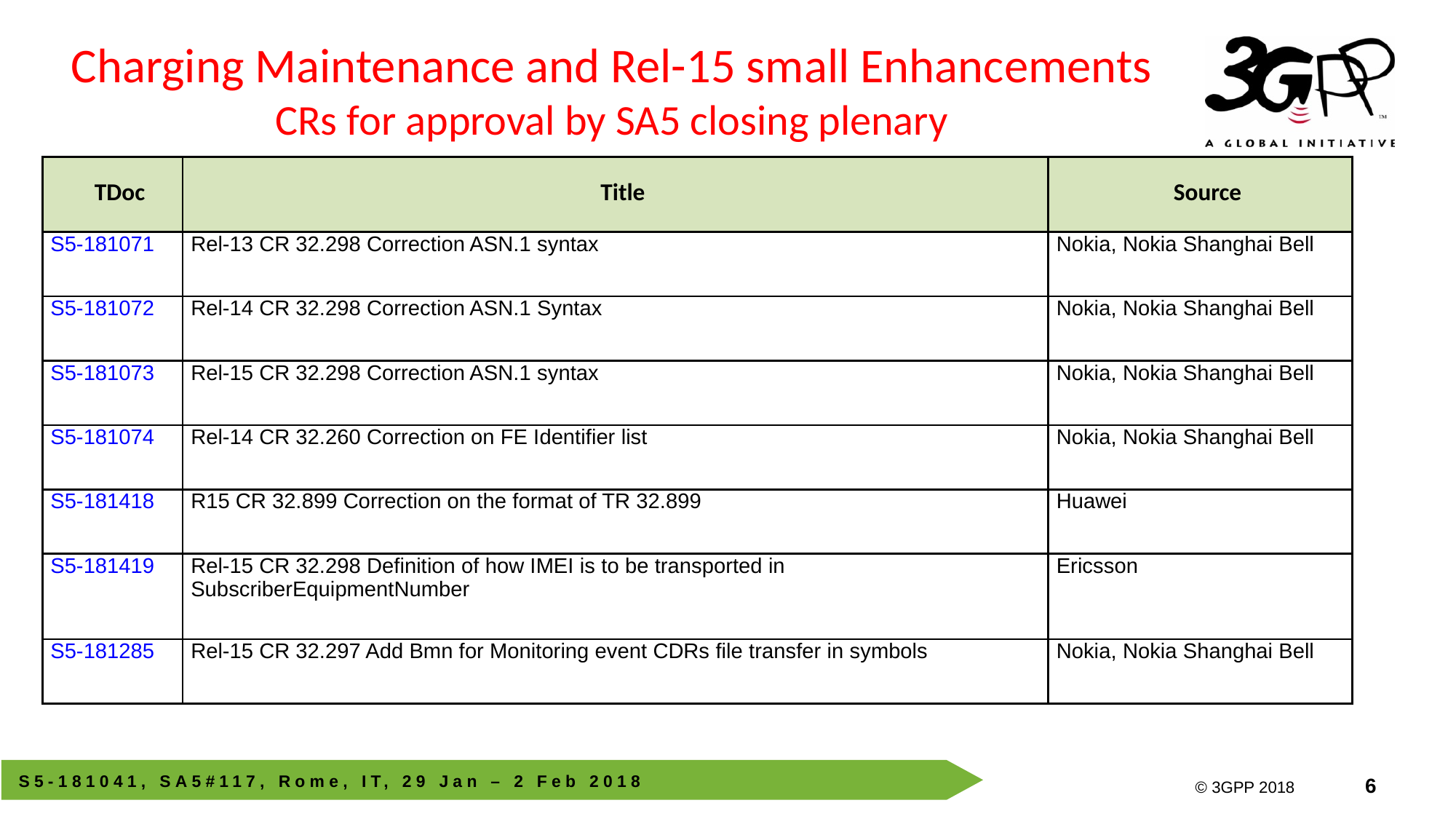

Charging Maintenance and Rel-15 small Enhancements CRs for approval by SA5 closing plenary
| TDoc | Title | Source |
| --- | --- | --- |
| S5-181071 | Rel-13 CR 32.298 Correction ASN.1 syntax | Nokia, Nokia Shanghai Bell |
| S5-181072 | Rel-14 CR 32.298 Correction ASN.1 Syntax | Nokia, Nokia Shanghai Bell |
| S5-181073 | Rel-15 CR 32.298 Correction ASN.1 syntax | Nokia, Nokia Shanghai Bell |
| S5-181074 | Rel-14 CR 32.260 Correction on FE Identifier list | Nokia, Nokia Shanghai Bell |
| S5-181418 | R15 CR 32.899 Correction on the format of TR 32.899 | Huawei |
| S5-181419 | Rel-15 CR 32.298 Definition of how IMEI is to be transported in SubscriberEquipmentNumber | Ericsson |
| S5-181285 | Rel-15 CR 32.297 Add Bmn for Monitoring event CDRs file transfer in symbols | Nokia, Nokia Shanghai Bell |